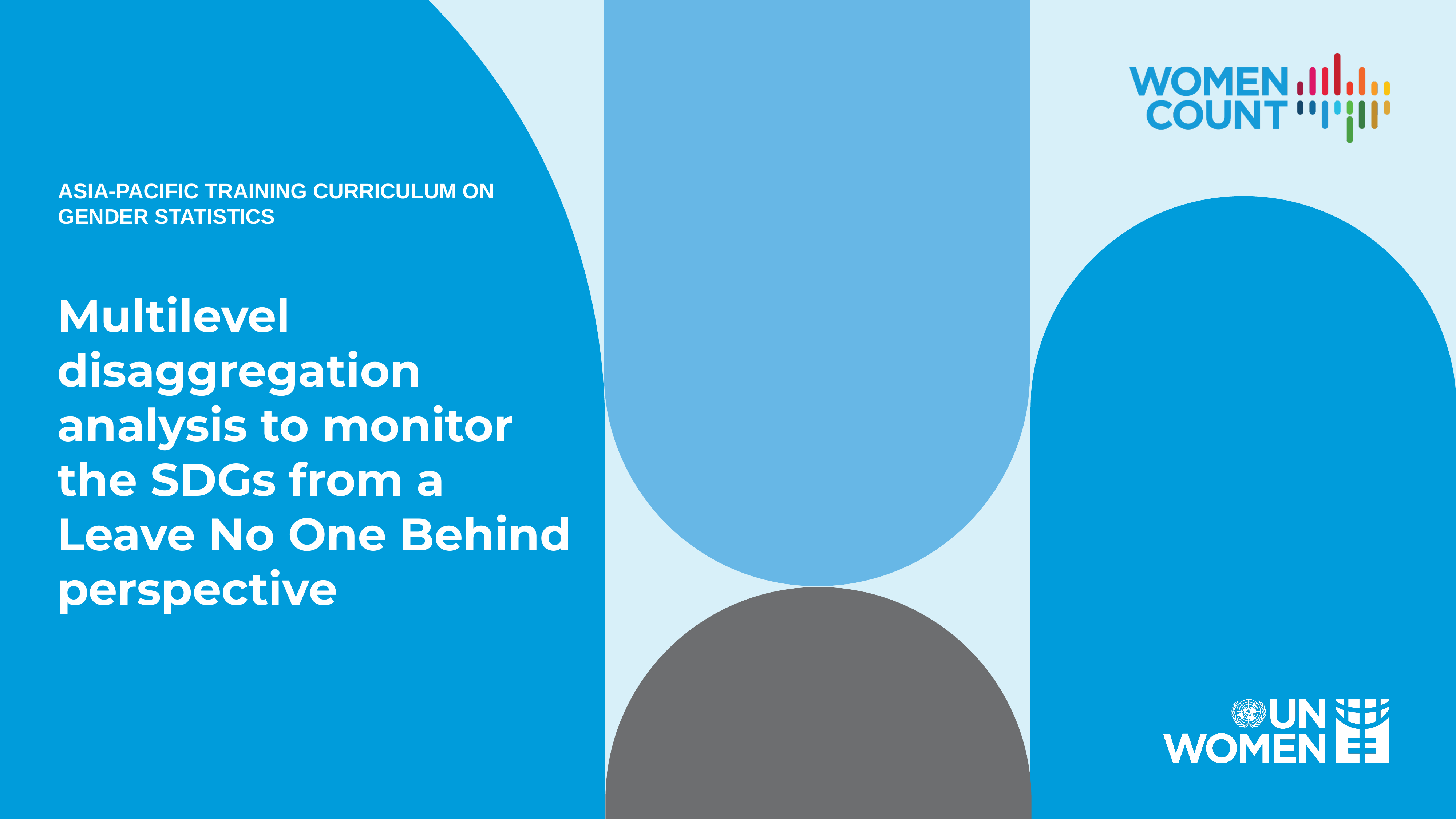

ASIA-PACIFIC TRAINING CURRICULUM ON GENDER STATISTICS
Multilevel disaggregation analysis to monitor the SDGs from a Leave No One Behind perspective